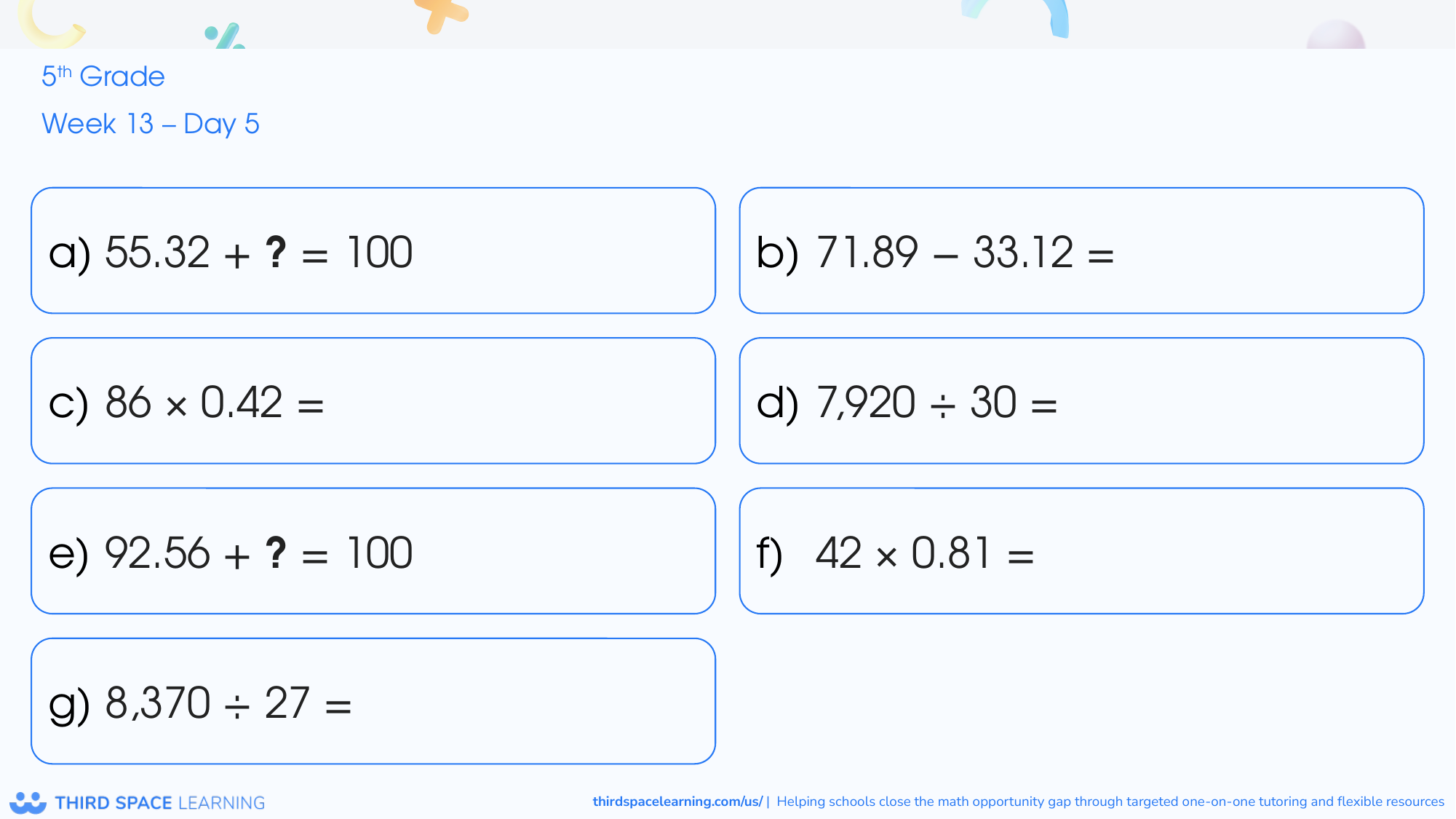

5th Grade
Week 13 – Day 5
55.32 + ? = 100
71.89 − 33.12 =
86 × 0.42 =
7,920 ÷ 30 =
92.56 + ? = 100
42 × 0.81 =
8,370 ÷ 27 =